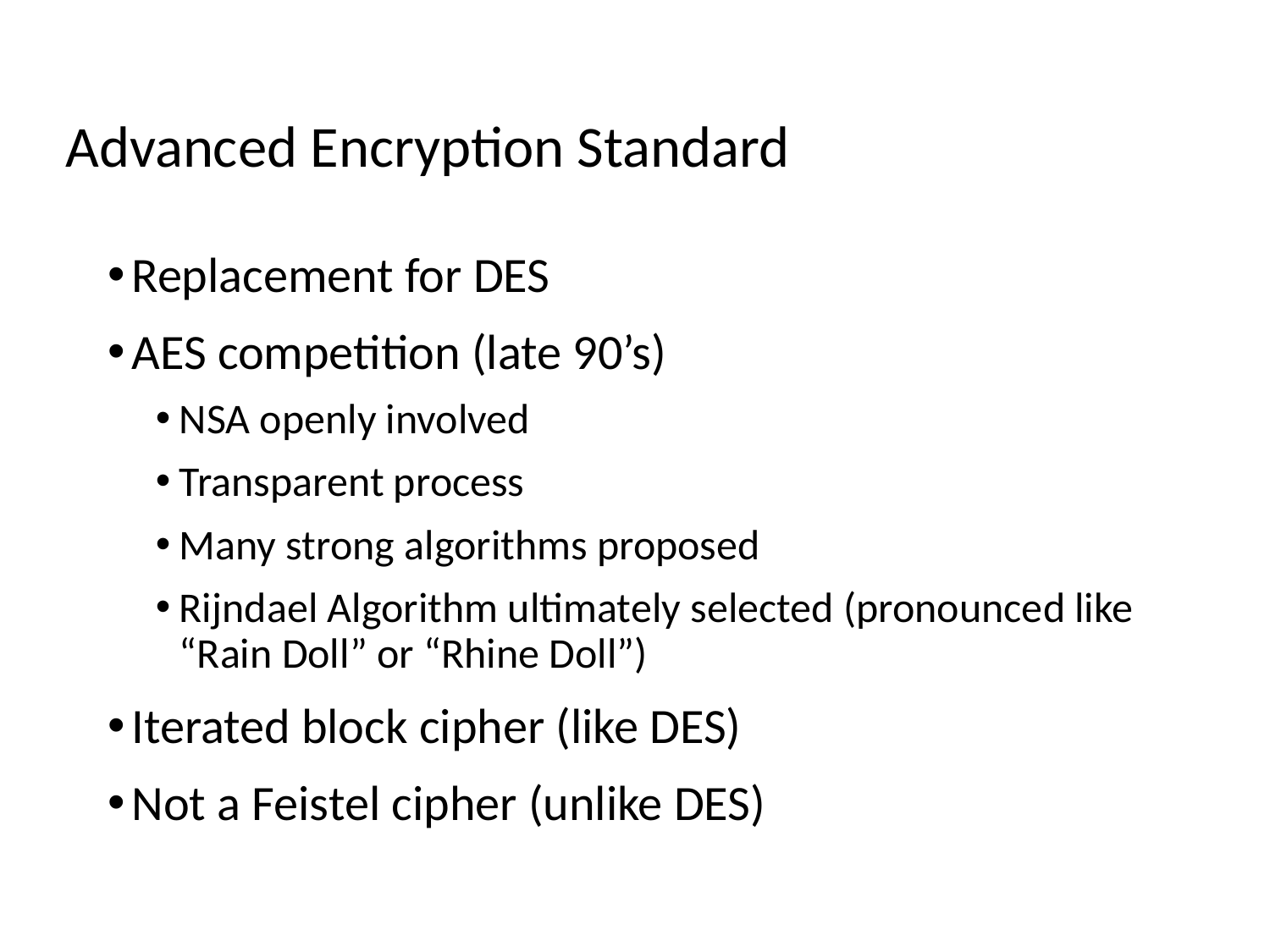

# Advanced Encryption Standard
Replacement for DES
AES competition (late 90’s)
NSA openly involved
Transparent process
Many strong algorithms proposed
Rijndael Algorithm ultimately selected (pronounced like “Rain Doll” or “Rhine Doll”)
Iterated block cipher (like DES)
Not a Feistel cipher (unlike DES)